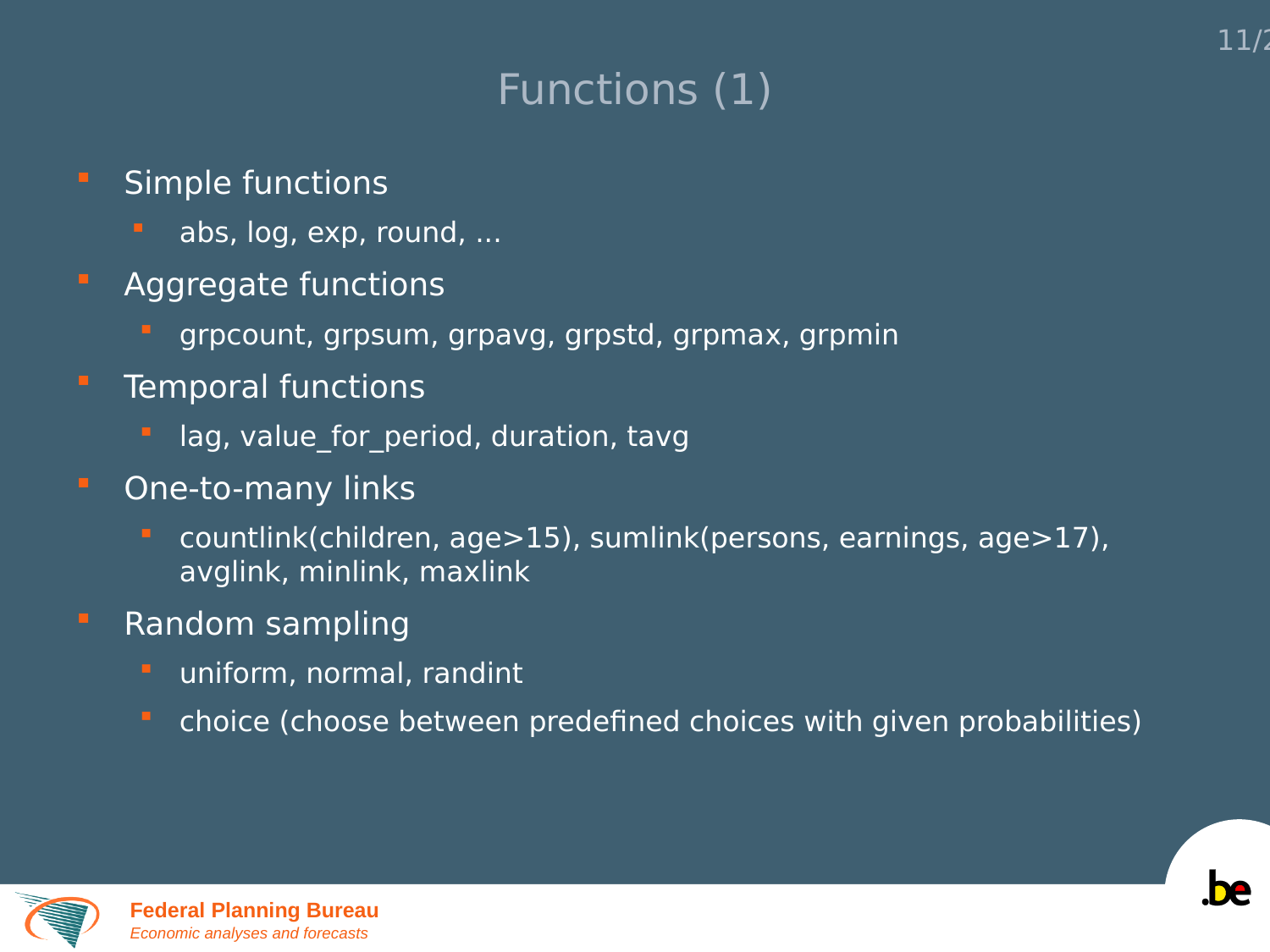

# Functions (1)
Simple functions
abs, log, exp, round, ...
Aggregate functions
grpcount, grpsum, grpavg, grpstd, grpmax, grpmin
Temporal functions
lag, value_for_period, duration, tavg
One-to-many links
countlink(children, age>15), sumlink(persons, earnings, age>17), avglink, minlink, maxlink
Random sampling
uniform, normal, randint
choice (choose between predefined choices with given probabilities)